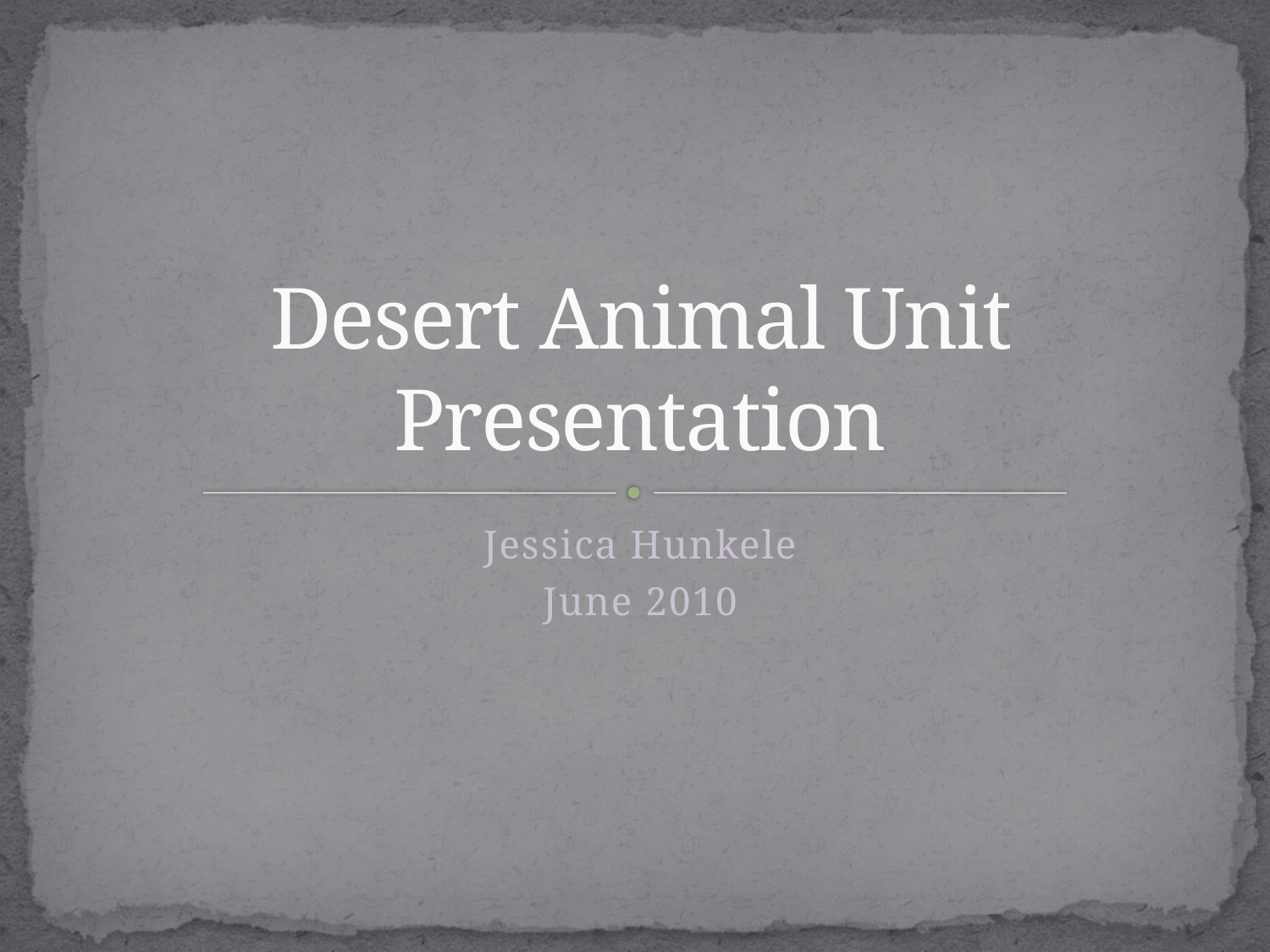

# Desert Animal Unit Presentation
Jessica Hunkele
June 2010